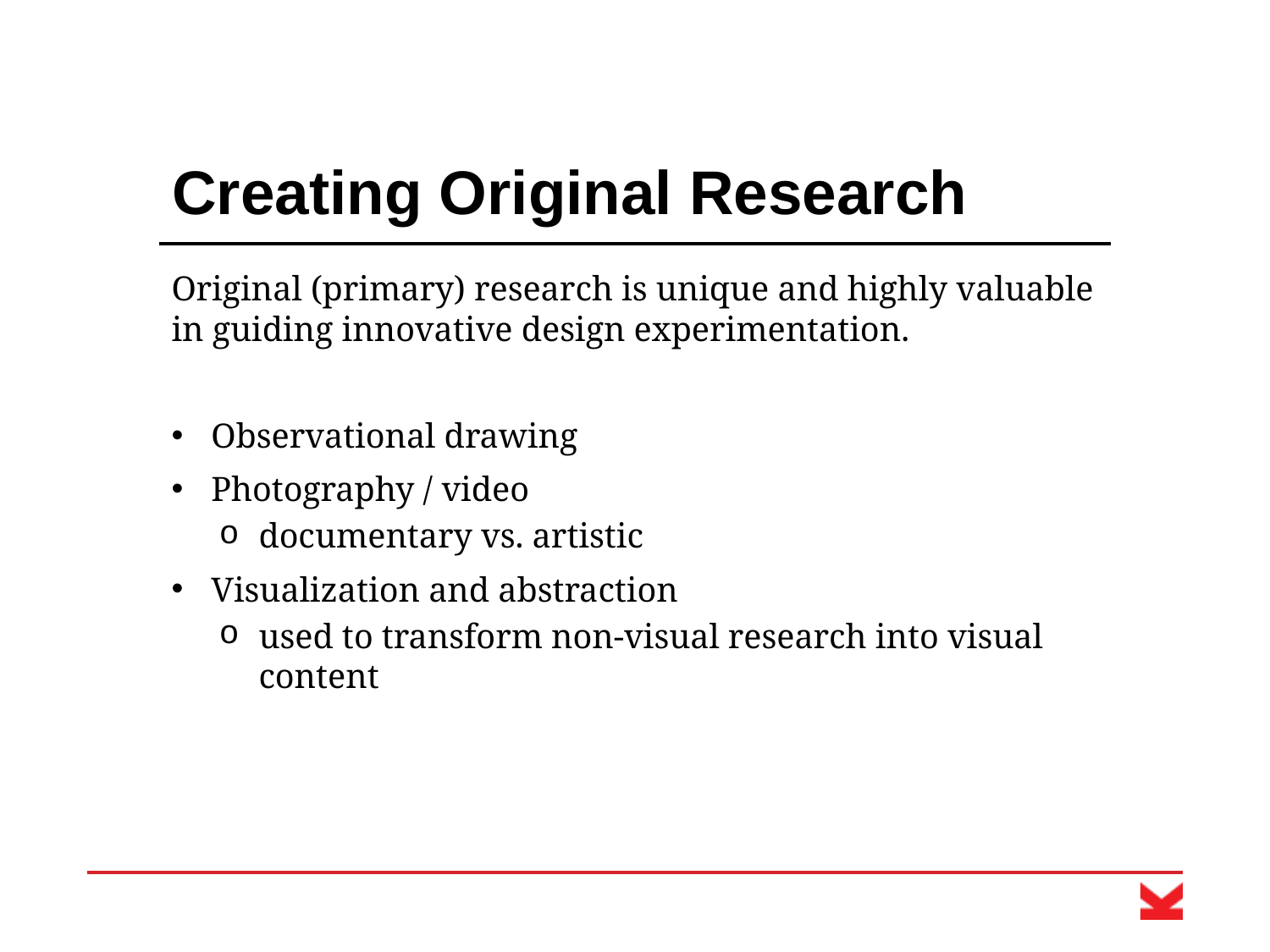

# Creating Original Research
Original (primary) research is unique and highly valuable in guiding innovative design experimentation.

Observational drawing
Photography / video
documentary vs. artistic
Visualization and abstraction
used to transform non-visual research into visual content